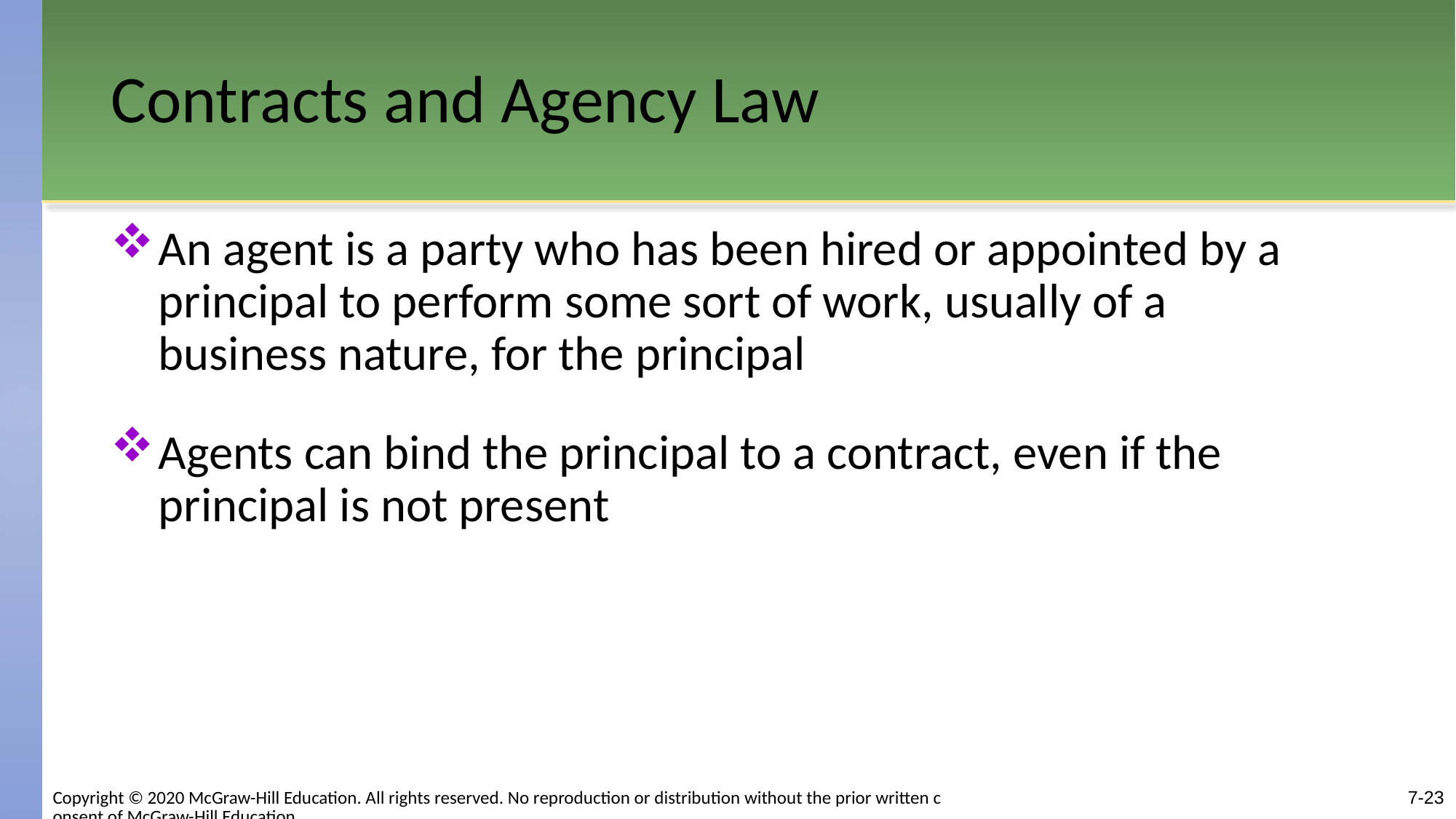

# Contracts and Agency Law
An agent is a party who has been hired or appointed by a principal to perform some sort of work, usually of a business nature, for the principal

Agents can bind the principal to a contract, even if the principal is not present
7-23
Copyright © 2020 McGraw-Hill Education. All rights reserved. No reproduction or distribution without the prior written consent of McGraw-Hill Education.